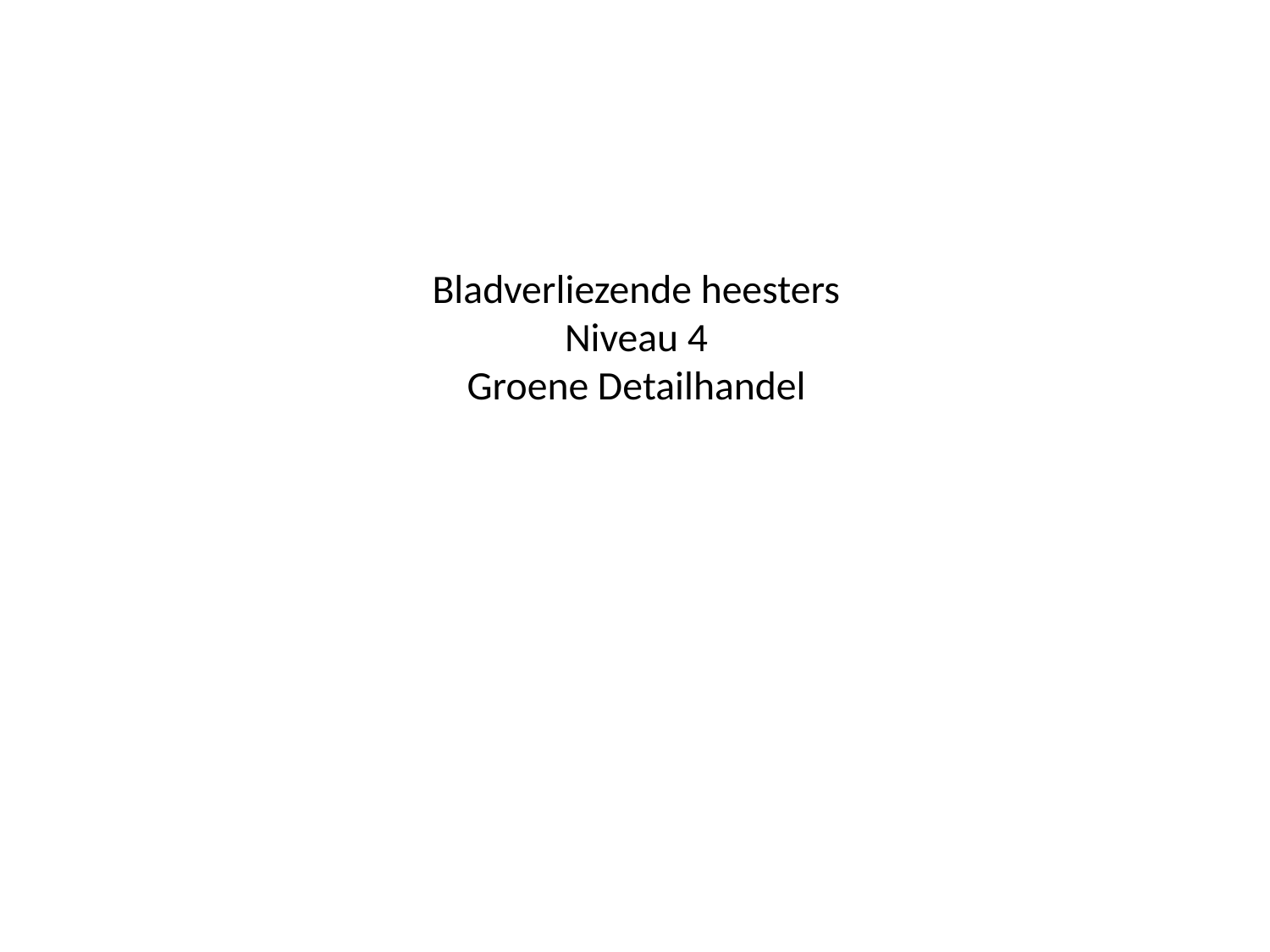

# Bladverliezende heesters Niveau 4 Groene Detailhandel